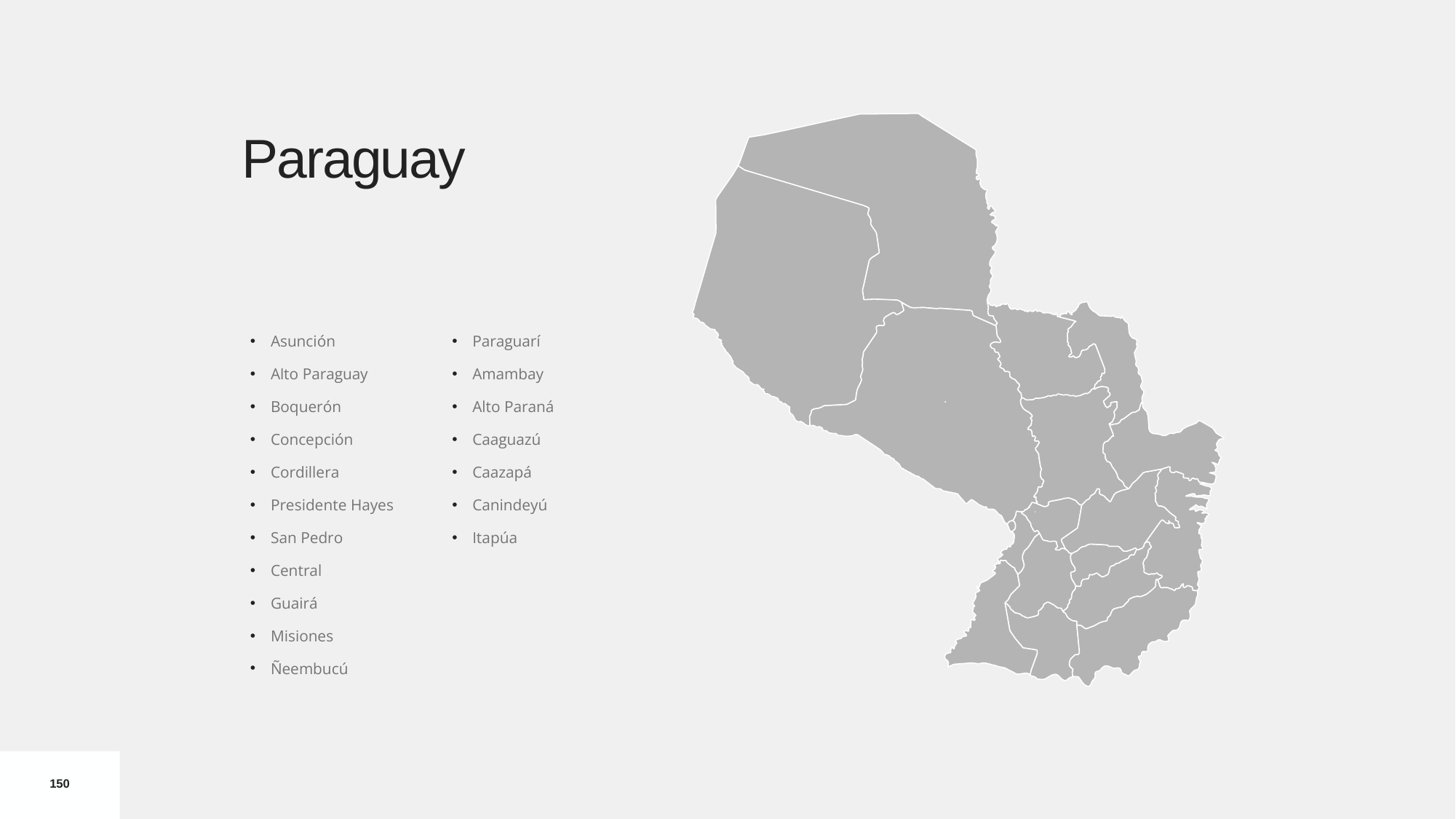

# Paraguay

Asunción
Alto Paraguay
Boquerón
Concepción
Cordillera
Presidente Hayes
San Pedro
Central
Guairá
Misiones
Ñeembucú
Paraguarí
Amambay
Alto Paraná
Caaguazú
Caazapá
Canindeyú
Itapúa